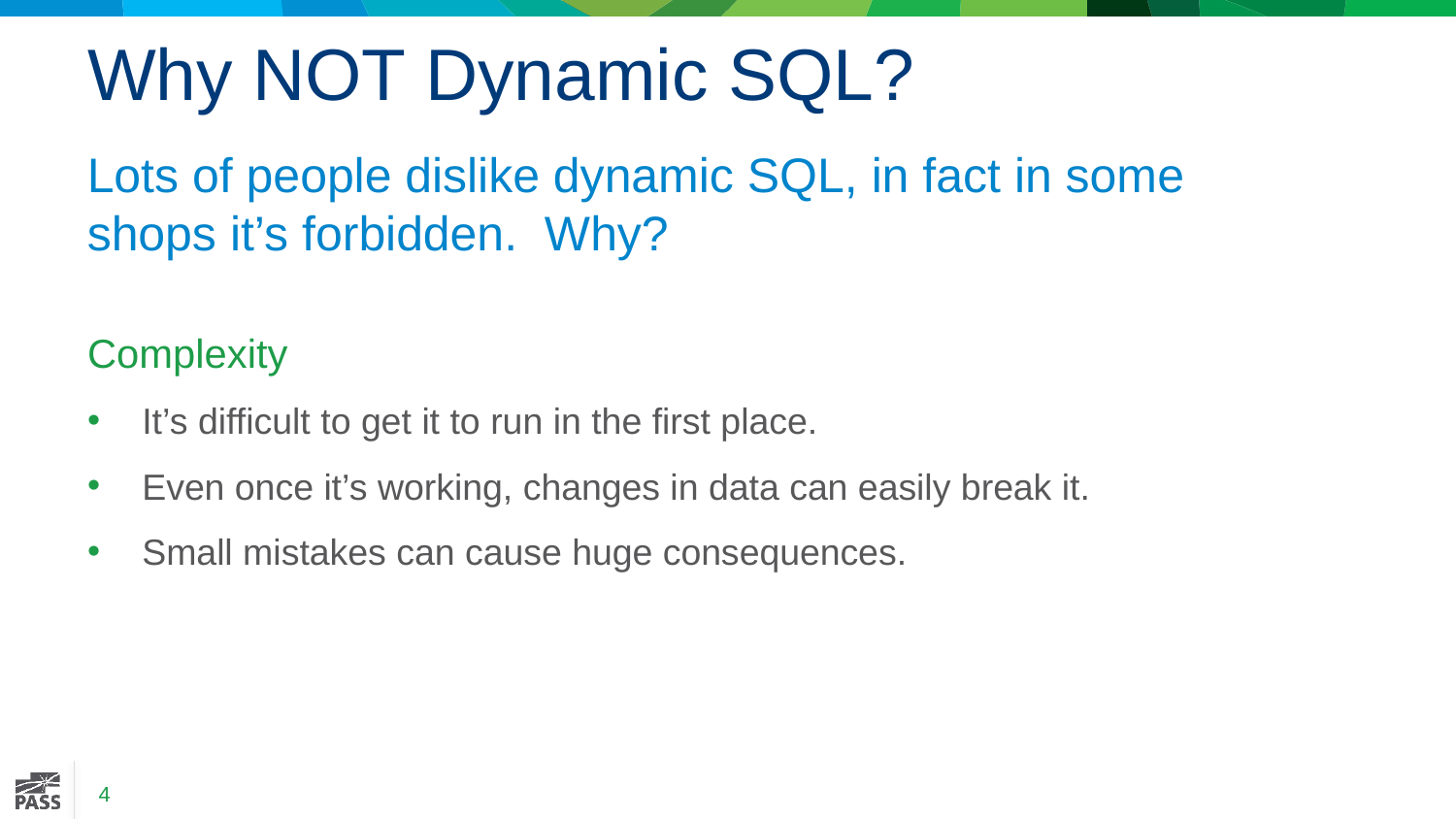

# Why NOT Dynamic SQL?
Lots of people dislike dynamic SQL, in fact in some shops it’s forbidden.  Why?
Complexity
It’s difficult to get it to run in the first place.
Even once it’s working, changes in data can easily break it.
Small mistakes can cause huge consequences.

4